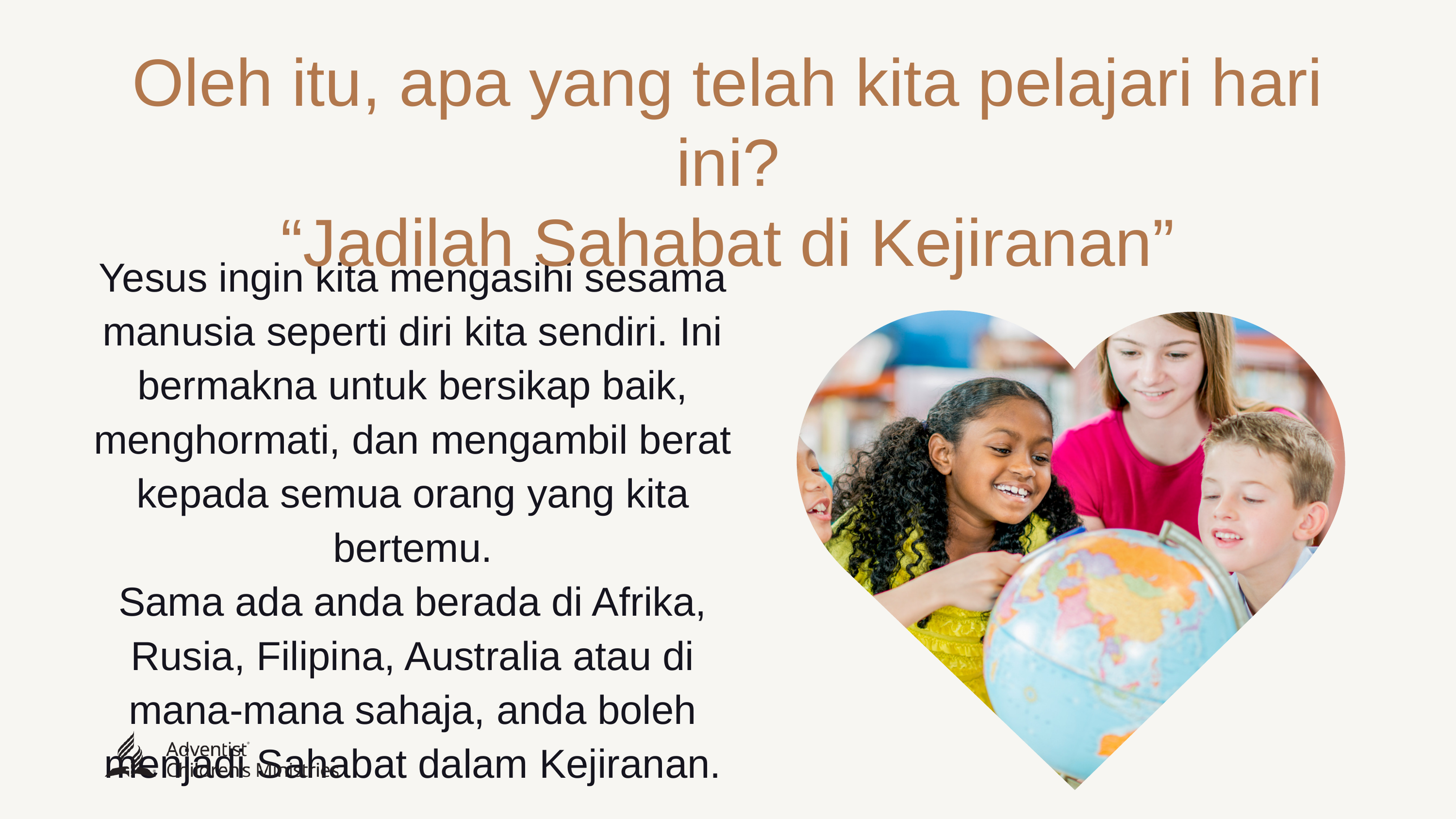

Oleh itu, apa yang telah kita pelajari hari ini?
“Jadilah Sahabat di Kejiranan”
Yesus ingin kita mengasihi sesama manusia seperti diri kita sendiri. Ini bermakna untuk bersikap baik, menghormati, dan mengambil berat kepada semua orang yang kita bertemu.
Sama ada anda berada di Afrika, Rusia, Filipina, Australia atau di mana-mana sahaja, anda boleh menjadi Sahabat dalam Kejiranan.